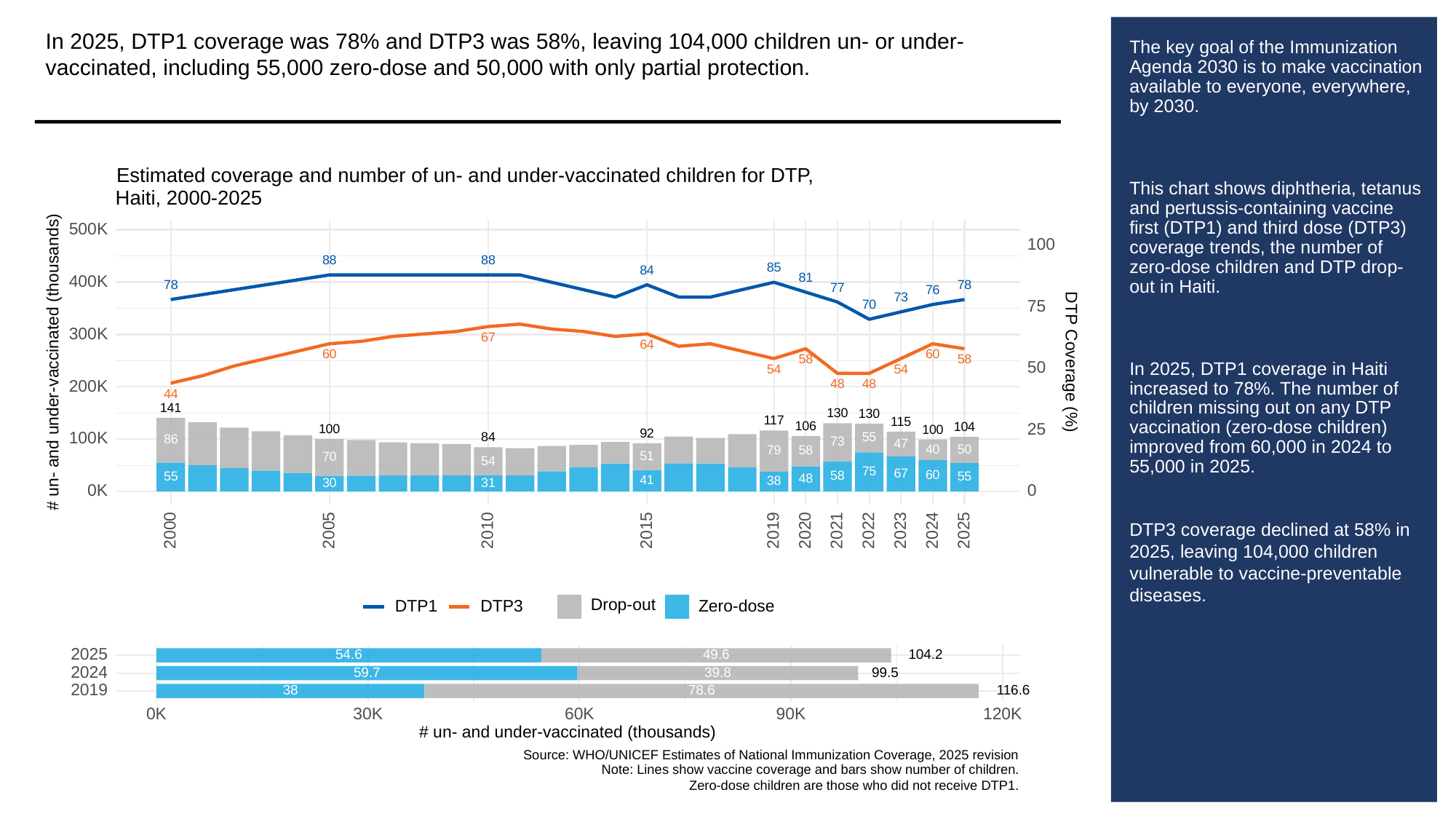

In 2025, DTP1 coverage was 78% and DTP3 was 58%, leaving 104,000 children un- or under-vaccinated, including 55,000 zero-dose and 50,000 with only partial protection.
# The key goal of the Immunization Agenda 2030 is to make vaccination available to everyone, everywhere, by 2030.

This chart shows diphtheria, tetanus and pertussis-containing vaccine first (DTP1) and third dose (DTP3) coverage trends, the number of zero-dose children and DTP drop-out in Haiti.

In 2025, DTP1 coverage in Haiti increased to 78%. The number of children missing out on any DTP vaccination (zero-dose children) improved from 60,000 in 2024 to 55,000 in 2025.

DTP3 coverage declined at 58% in 2025, leaving 104,000 children vulnerable to vaccine-preventable diseases.

Estimated coverage and number of un- and under-vaccinated children for DTP,
Haiti, 2000-2025

500K

100

88
88
85
84
81

400K
78
78

77
76
73
70
75

300K
67

64
60
60
# un- and under-vaccinated (thousands)
DTP Coverage (%)
58
58

50
54
54
48
48
200K

44
141
130
130

117
115

106

104

25
100
100

92

100K
55
84

86

73

47

40
50

79
58

51

70

54

75

67

60

58

55
55

48

41
38
31
30
0K
0

2023
2000
2005
2010
2015
2019
2020
2021
2022
2024
2025

Drop-out
DTP3
Zero-dose
DTP1

2025
54.6
49.6
104.2

2024
39.8
59.7
99.5

2019
38
78.6
116.6

30K
0K
60K
90K
120K
# un- and under-vaccinated (thousands)
Source: WHO/UNICEF Estimates of National Immunization Coverage, 2025 revision
Note: Lines show vaccine coverage and bars show number of children.
Zero-dose children are those who did not receive DTP1.